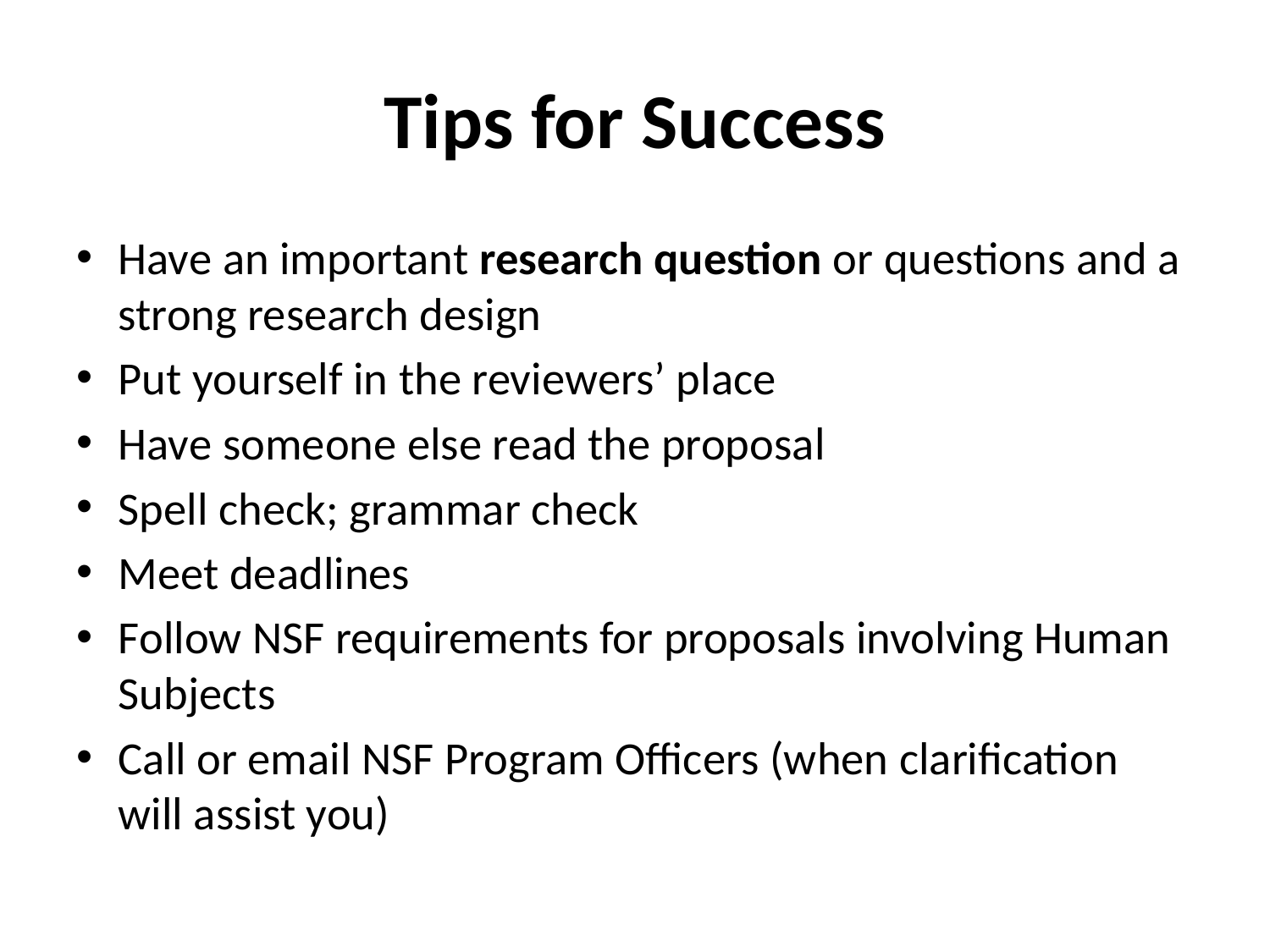

# Tips for Success
Have an important research question or questions and a strong research design
Put yourself in the reviewers’ place
Have someone else read the proposal
Spell check; grammar check
Meet deadlines
Follow NSF requirements for proposals involving Human Subjects
Call or email NSF Program Officers (when clarification will assist you)